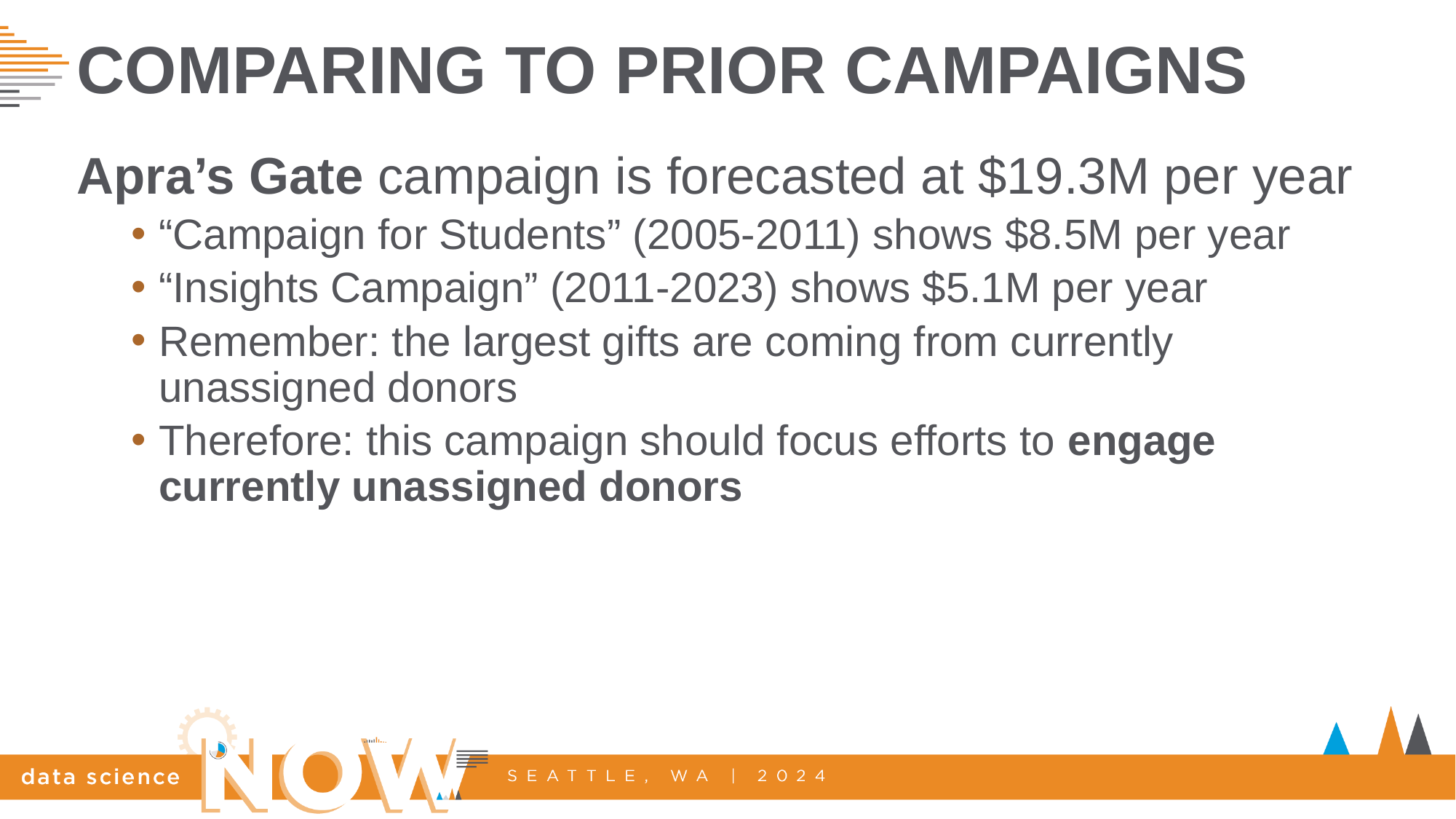

# Comparing to Prior Campaigns
Apra’s Gate campaign is forecasted at $19.3M per year
“Campaign for Students” (2005-2011) shows $8.5M per year
“Insights Campaign” (2011-2023) shows $5.1M per year
Remember: the largest gifts are coming from currently unassigned donors
Therefore: this campaign should focus efforts to engage currently unassigned donors